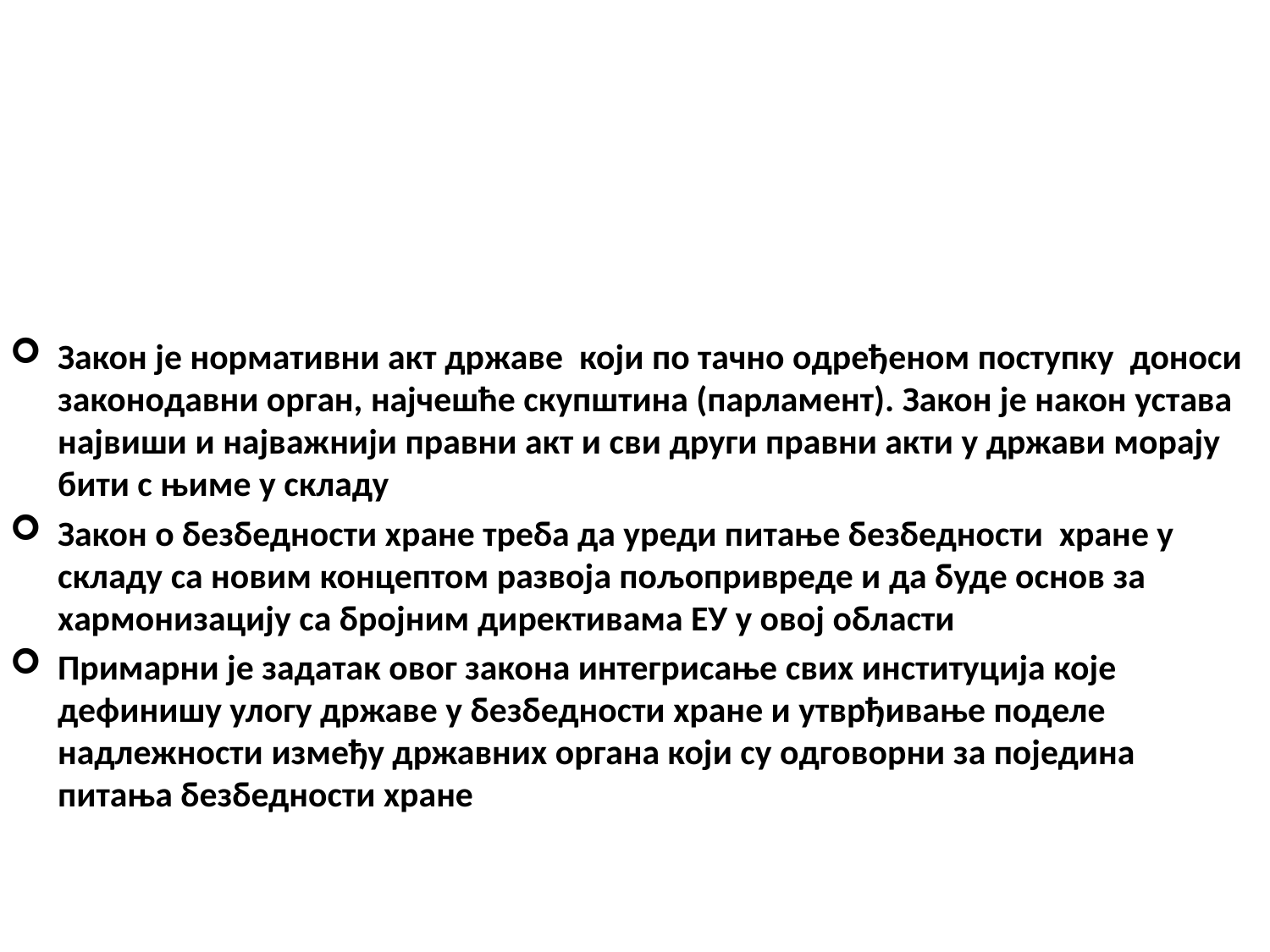

Закон је нормативни акт државе  који по тачно одређеном поступку  доноси законодавни орган, најчешће скупштина (парламент). Закон је након устава највиши и најважнији правни акт и сви други правни акти у држави морају бити с њиме у складу
Закон о безбедности хране треба да уреди питање безбедности  хране у складу са новим концептом развоја пољопривреде и да буде основ за хармонизацију са бројним директивама ЕУ у овој области
Примарни је задатак овог закона интегрисање свих институција које дефинишу улогу државе у безбедности хране и утврђивање поделе надлежности између државних органа који су одговорни за поједина питања безбедности хране